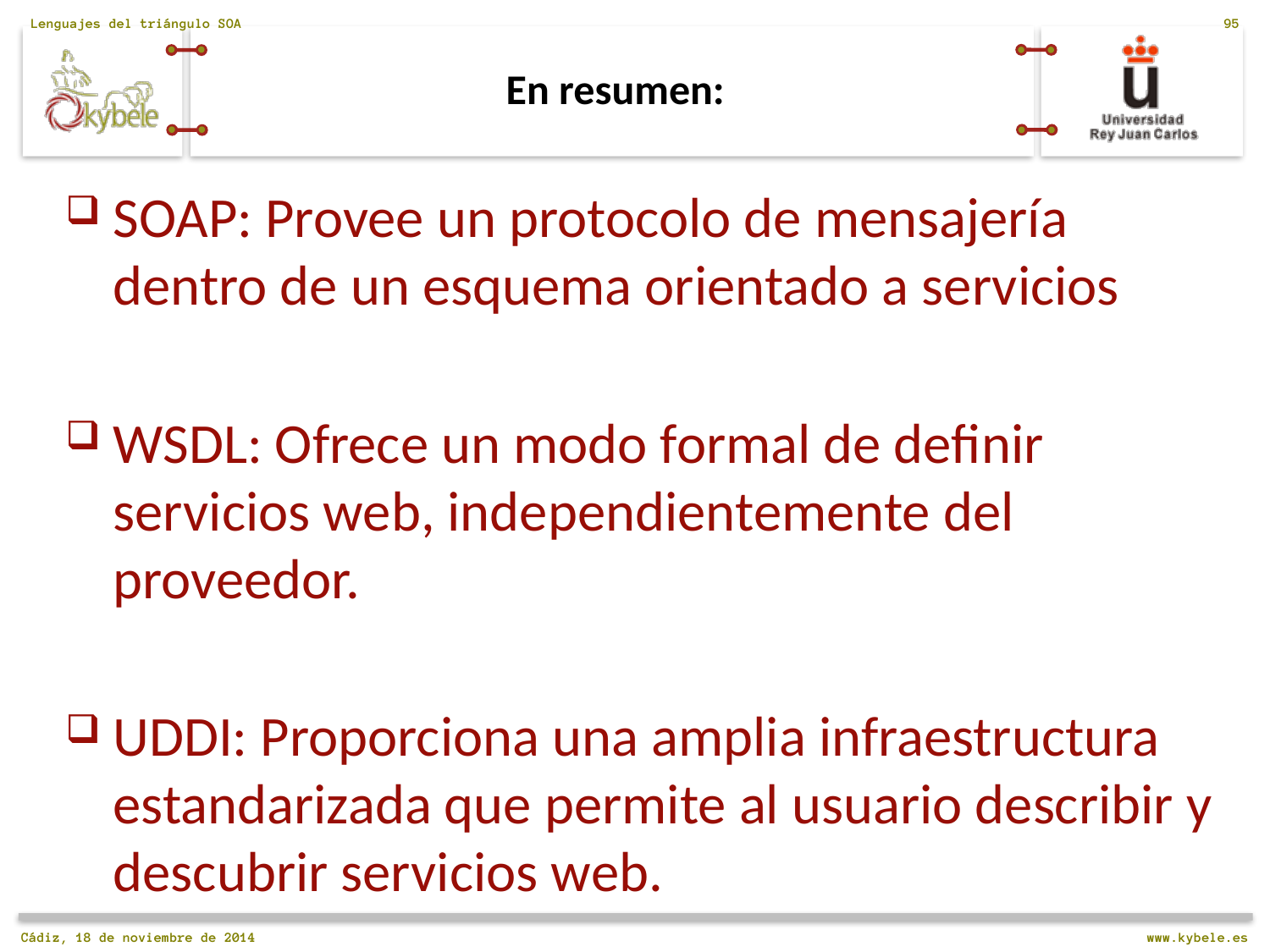

Lenguajes del triángulo SOA
95
# En resumen:
SOAP: Provee un protocolo de mensajería dentro de un esquema orientado a servicios

WSDL: Ofrece un modo formal de definir servicios web, independientemente del proveedor.

UDDI: Proporciona una amplia infraestructura estandarizada que permite al usuario describir y descubrir servicios web.